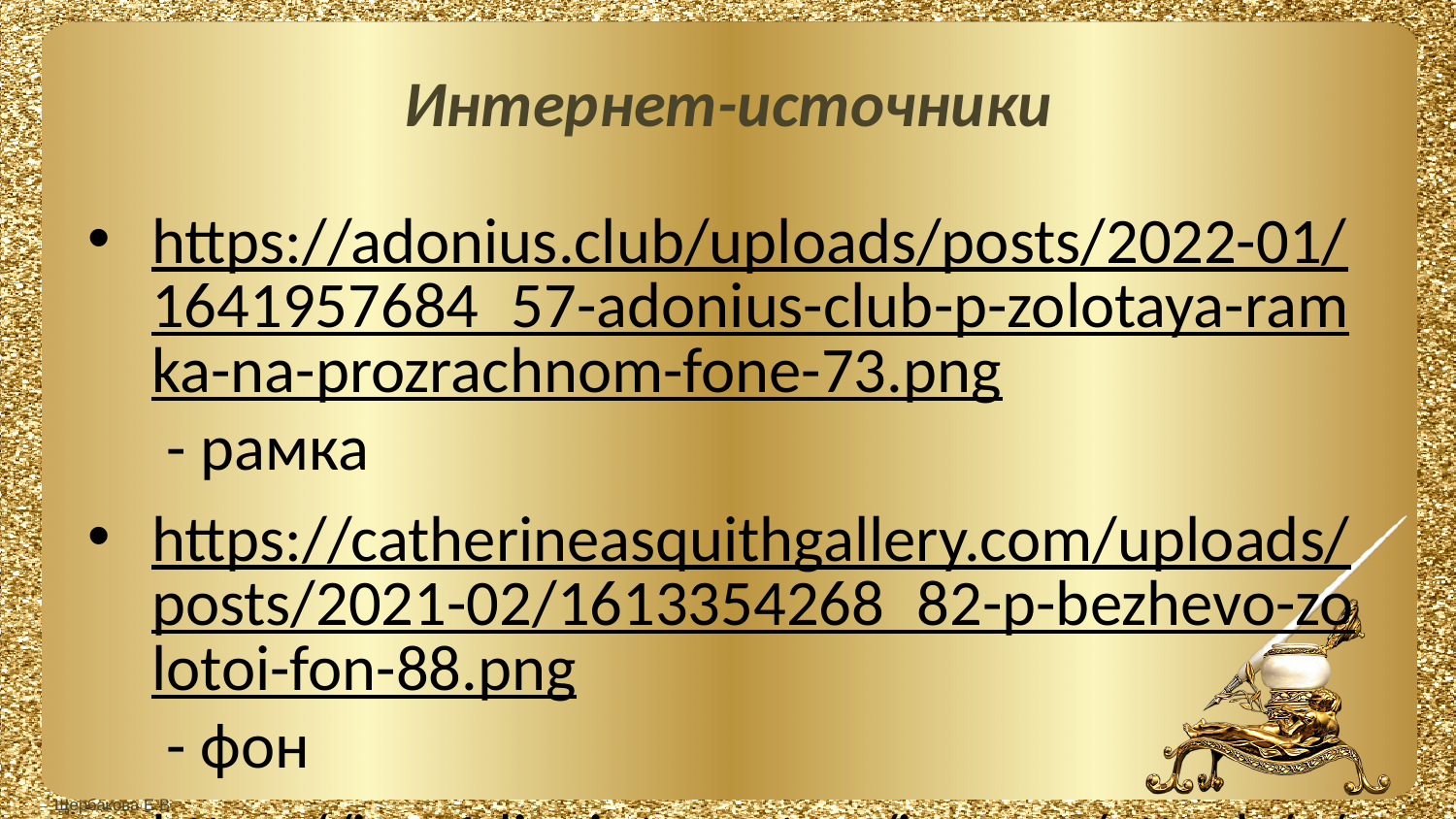

# Интернет-источники
https://adonius.club/uploads/posts/2022-01/1641957684_57-adonius-club-p-zolotaya-ramka-na-prozrachnom-fone-73.png - рамка
https://catherineasquithgallery.com/uploads/posts/2021-02/1613354268_82-p-bezhevo-zolotoi-fon-88.png - фон
https://img1.liveinternet.ru/images/attach/c/6/91/991/91991425_large_75g1113a.png - чернильница